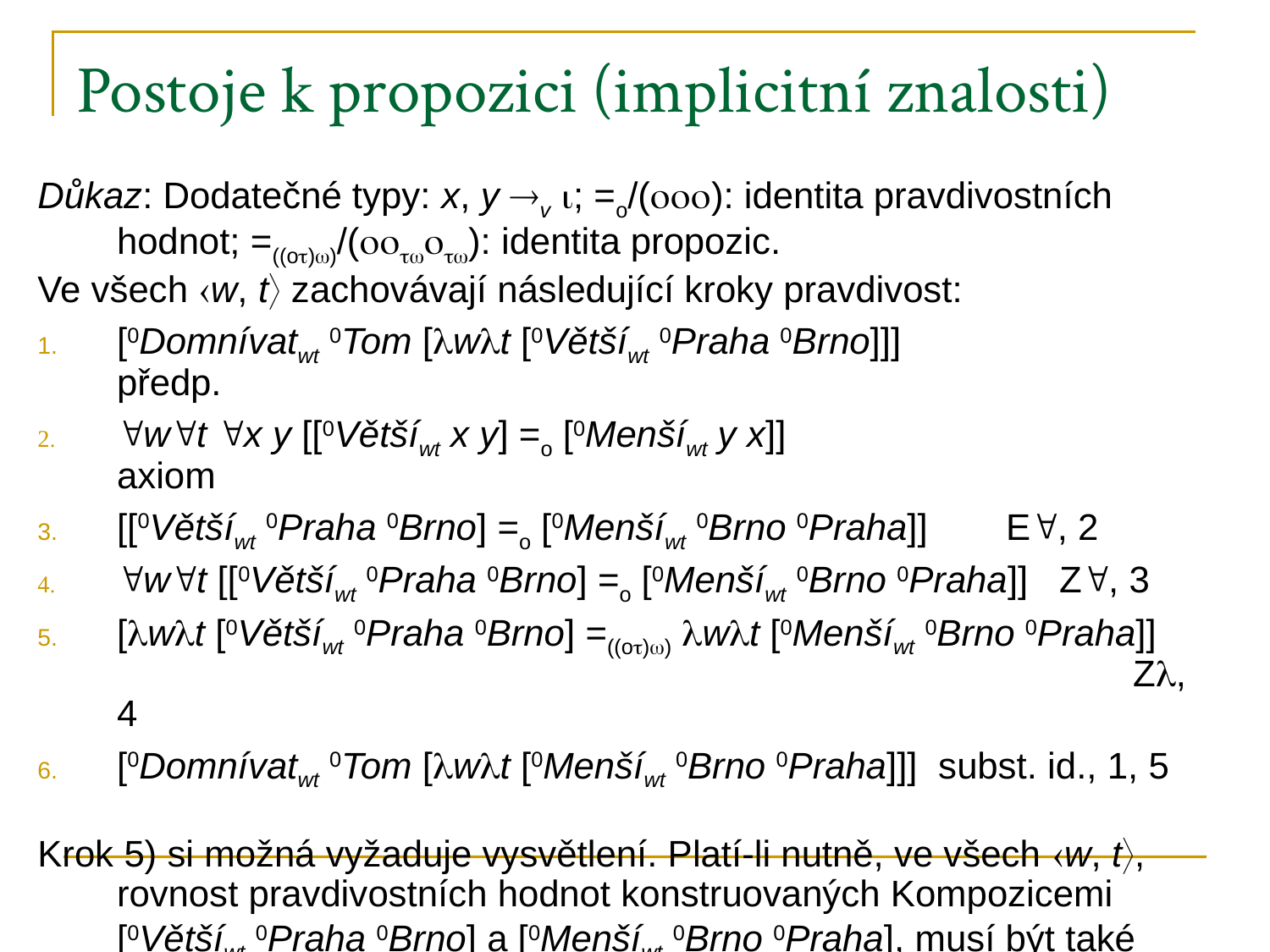

# Postoje k propozici (implicitní znalosti)
Důkaz: Dodatečné typy: x, y →v ι; =o/(οοο): identita pravdivostních hodnot; =((oτ)ω)/(οοτωοτω): identita propozic.
Ve všech 〈w, t〉 zachovávají následující kroky pravdivost:
[0Domnívatwt 0Tom [λwλt [0Většíwt 0Praha 0Brno]]]		předp.
∀w∀t ∀x y [[0Většíwt x y] =o [0Menšíwt y x]]			axiom
[[0Většíwt 0Praha 0Brno] =o [0Menšíwt 0Brno 0Praha]]	E∀, 2
∀w∀t [[0Většíwt 0Praha 0Brno] =o [0Menšíwt 0Brno 0Praha]]   Z∀, 3
[λwλt [0Většíwt 0Praha 0Brno] =((oτ)ω) λwλt [0Menšíwt 0Brno 0Praha]]    								Zλ, 4
[0Domnívatwt 0Tom [λwλt [0Menšíwt 0Brno 0Praha]]]  subst. id., 1, 5
Krok 5) si možná vyžaduje vysvětlení. Platí-li nutně, ve všech 〈w, t〉, rovnost pravdivostních hodnot konstruovaných Kompozicemi [0Většíwt 0Praha 0Brno] a [0Menšíwt 0Brno 0Praha], musí být také identické propozice konstruované Uzávěrem v kroku 5).